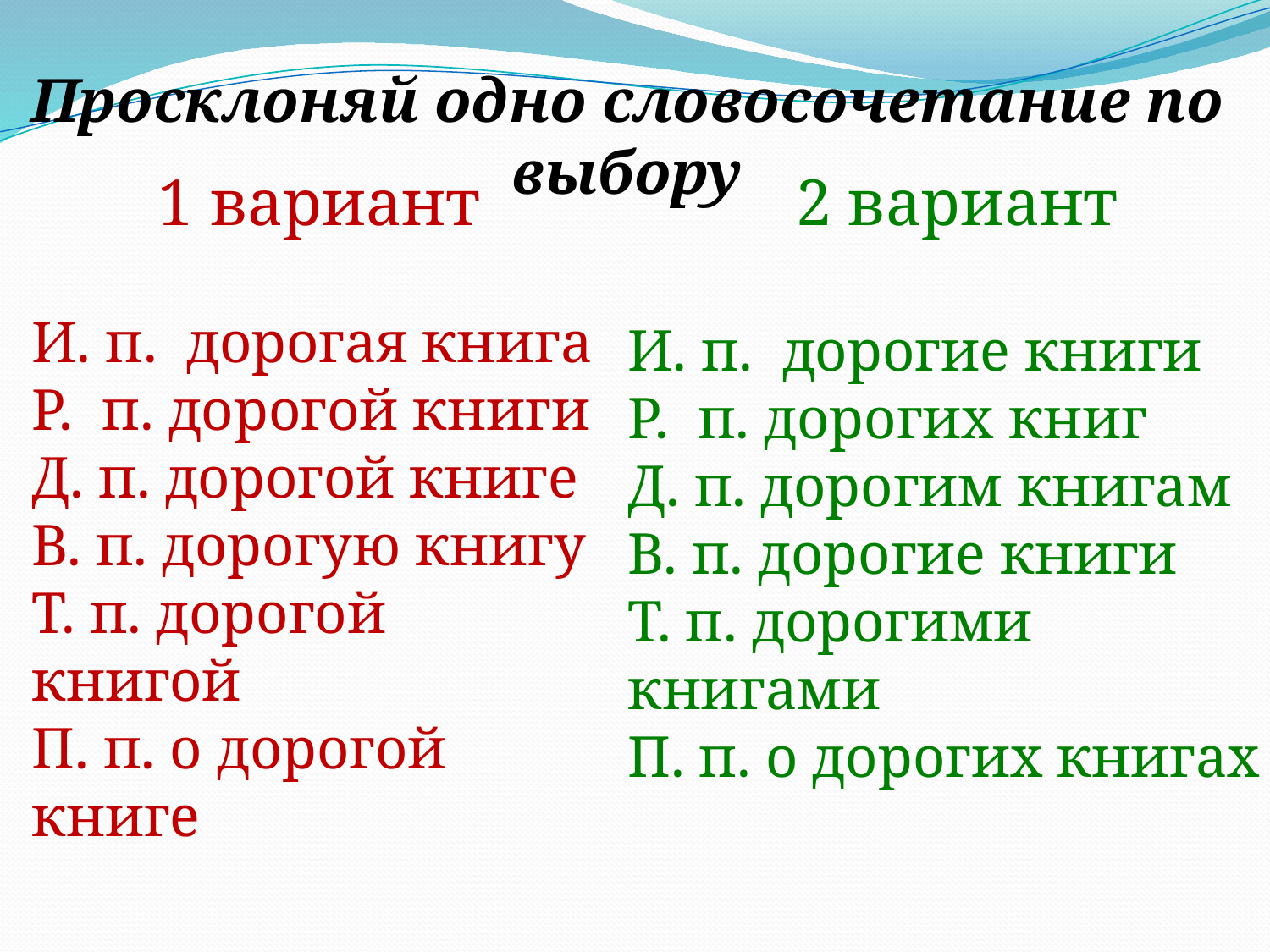

Просклоняй одно словосочетание по выбору

1 вариант

И. п.  дорогая книга
Р.  п. дорогой книги
Д. п. дорогой книге
В. п. дорогую книгу
Т. п. дорогой книгой
П. п. о дорогой книге
2 вариант

И. п.  дорогие книги
Р.  п. дорогих книг
Д. п. дорогим книгам
В. п. дорогие книги
Т. п. дорогими книгами
П. п. о дорогих книгах